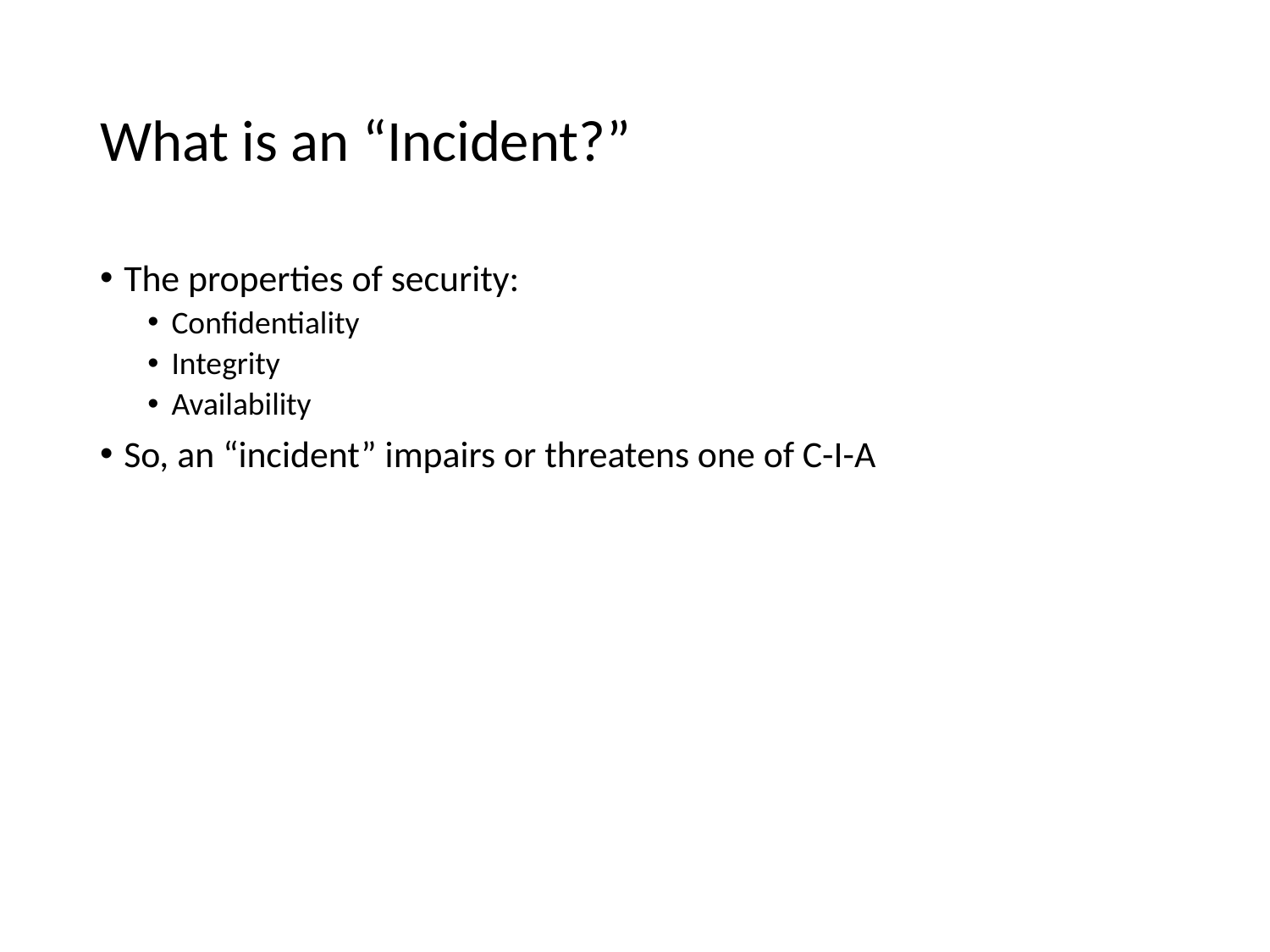

# What is an “Incident?”
The properties of security:
Confidentiality
Integrity
Availability
So, an “incident” impairs or threatens one of C-I-A